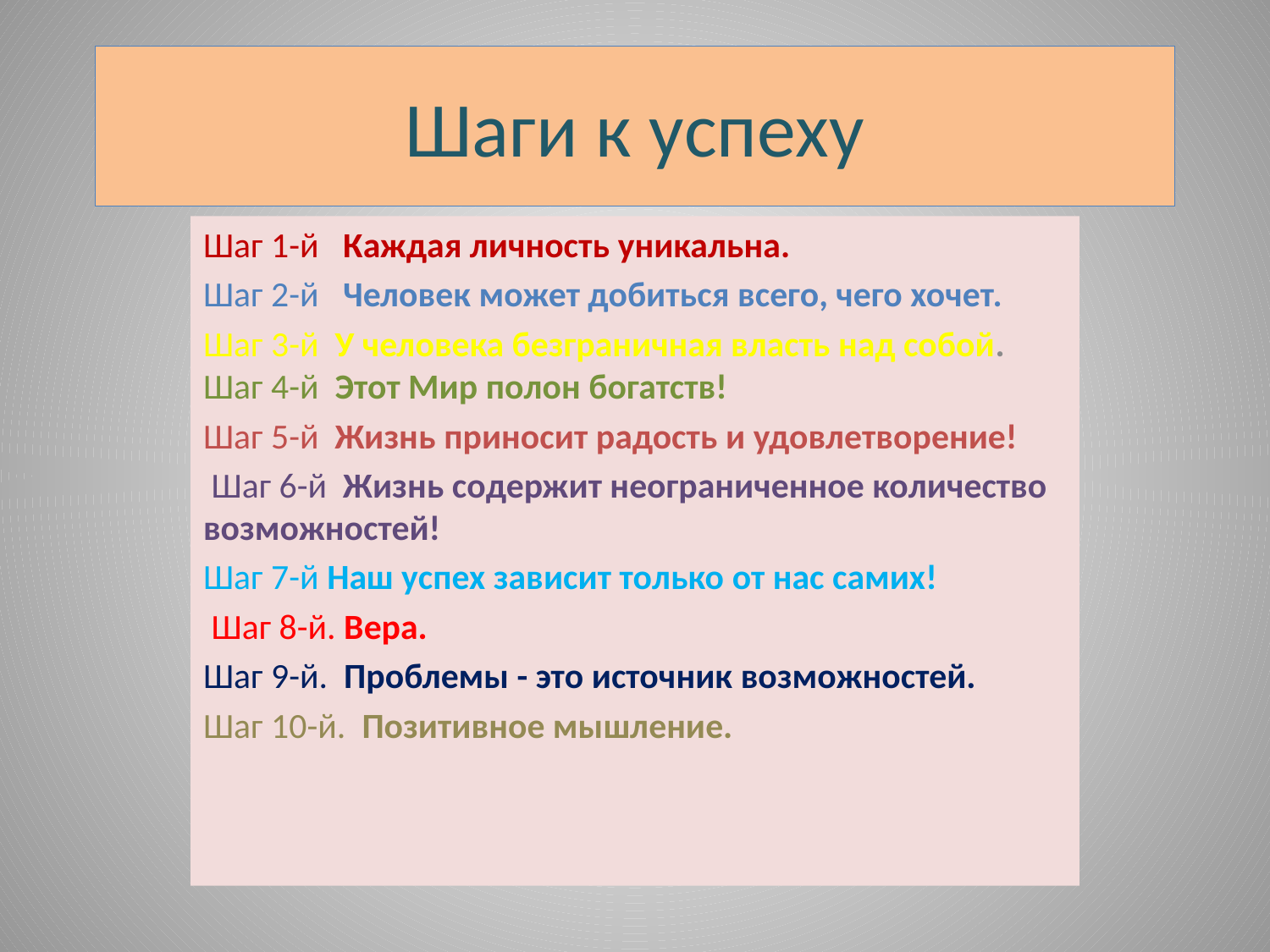

# Шаги к успеху
Шаг 1-й   Каждая личность уникальна.
Шаг 2-й   Человек может добиться всего, чего хочет.
Шаг 3-й  У человека безграничная власть над собой.
Шаг 4-й  Этот Мир полон богатств!
Шаг 5-й  Жизнь приносит радость и удовлетворение!
 Шаг 6-й  Жизнь содержит неограниченное количество возможностей!
Шаг 7-й Наш успех зависит только от нас самих!
 Шаг 8-й. Вера.
Шаг 9-й.  Проблемы - это источник возможностей.
Шаг 10-й.  Позитивное мышление.